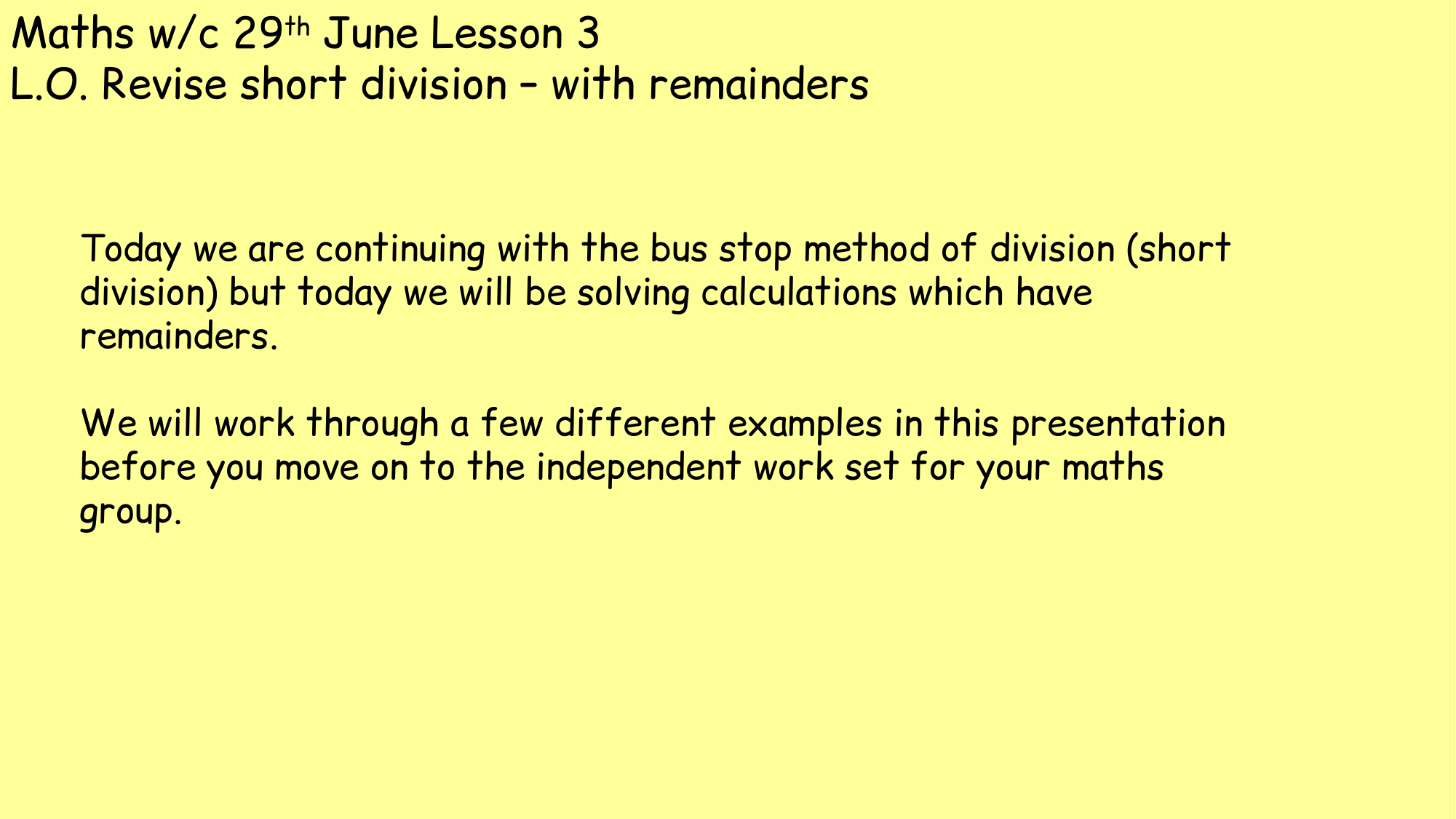

Maths w/c 29th June Lesson 3
L.O. Revise short division – with remainders
Today we are continuing with the bus stop method of division (short division) but today we will be solving calculations which have remainders.

We will work through a few different examples in this presentation before you move on to the independent work set for your maths group.